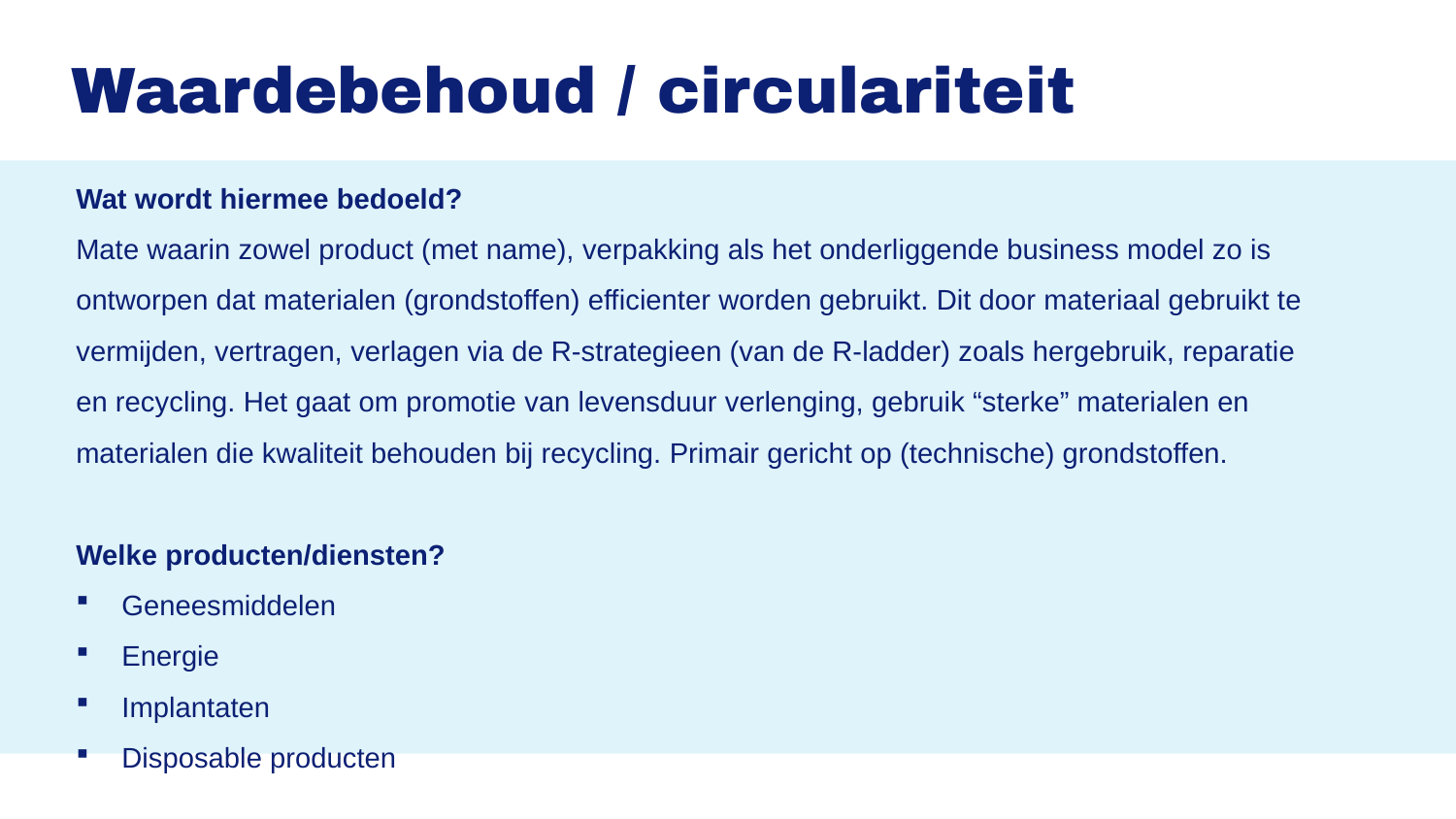

# Waardebehoud / circulariteit
Wat wordt hiermee bedoeld?
Mate waarin zowel product (met name), verpakking als het onderliggende business model zo is ontworpen dat materialen (grondstoffen) efficienter worden gebruikt. Dit door materiaal gebruikt te vermijden, vertragen, verlagen via de R-strategieen (van de R-ladder) zoals hergebruik, reparatie en recycling. Het gaat om promotie van levensduur verlenging, gebruik “sterke” materialen en materialen die kwaliteit behouden bij recycling. Primair gericht op (technische) grondstoffen.

Welke producten/diensten?
Geneesmiddelen
Energie
Implantaten
Disposable producten